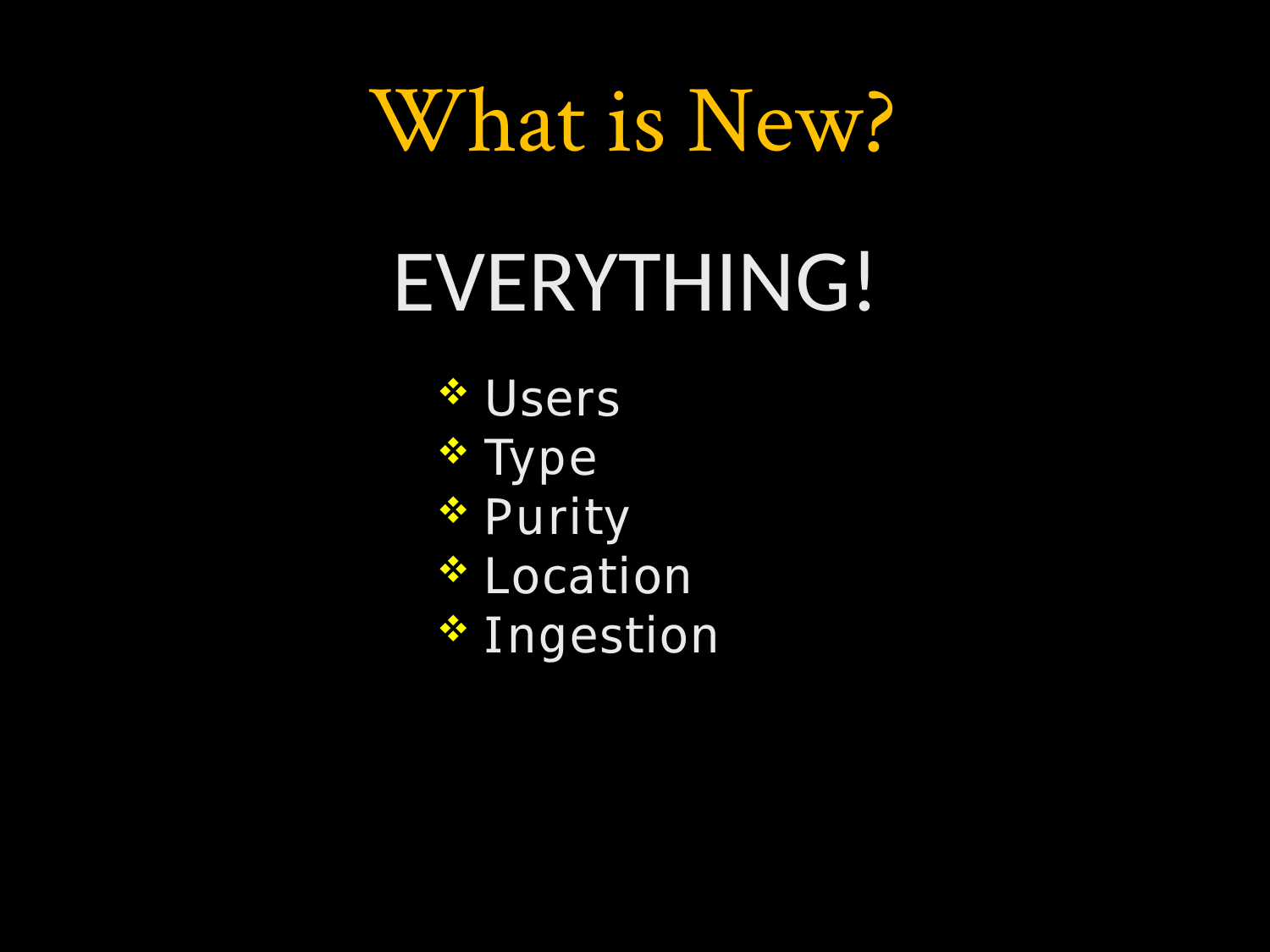

# What is New?
EVERYTHING!
 Users
 Type
 Purity
 Location
 Ingestion